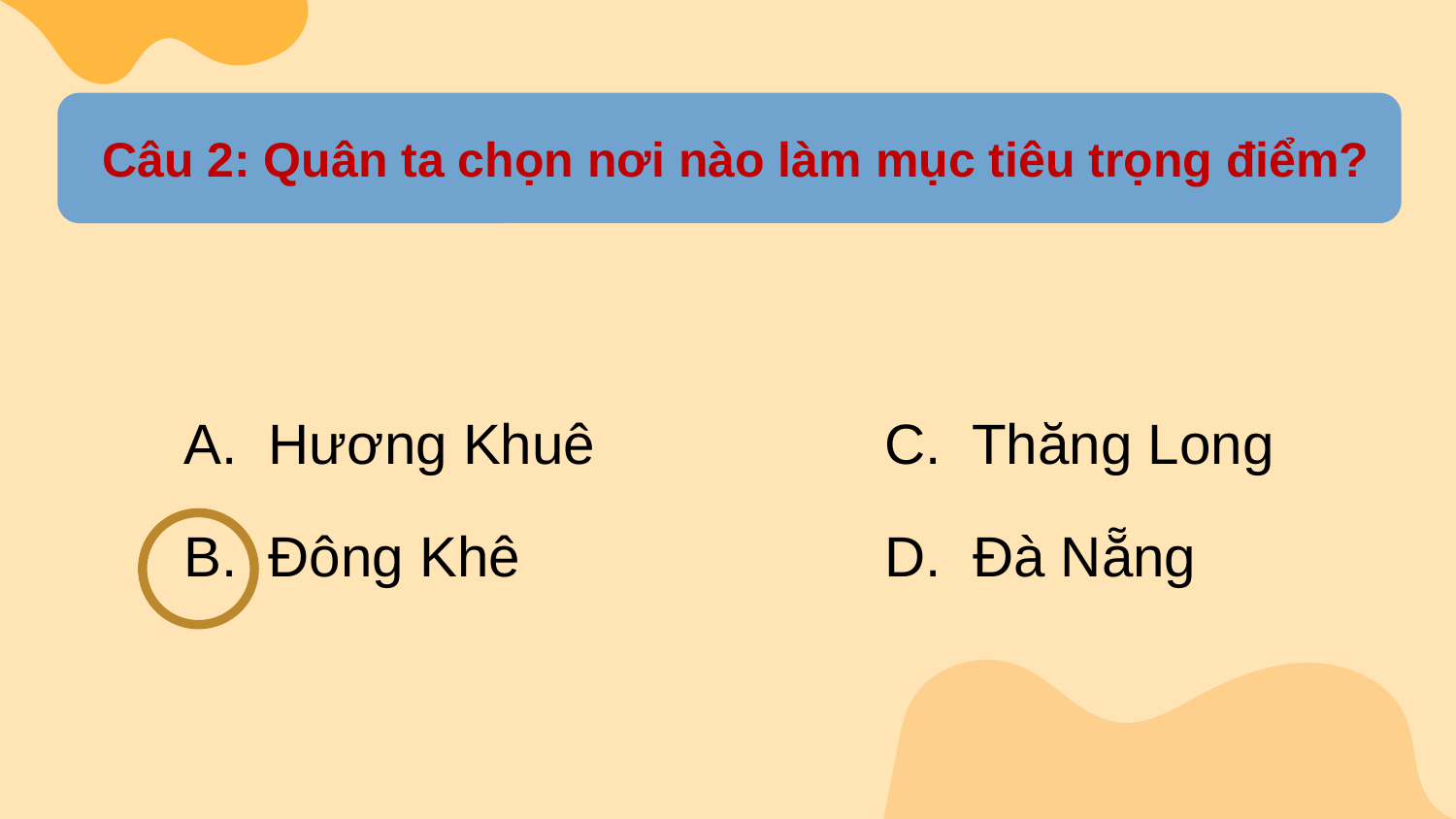

Câu 2: Quân ta chọn nơi nào làm mục tiêu trọng điểm?
A.  Hương Khuê
C.  Thăng Long

B.  Đông Khê
D.  Đà Nẵng